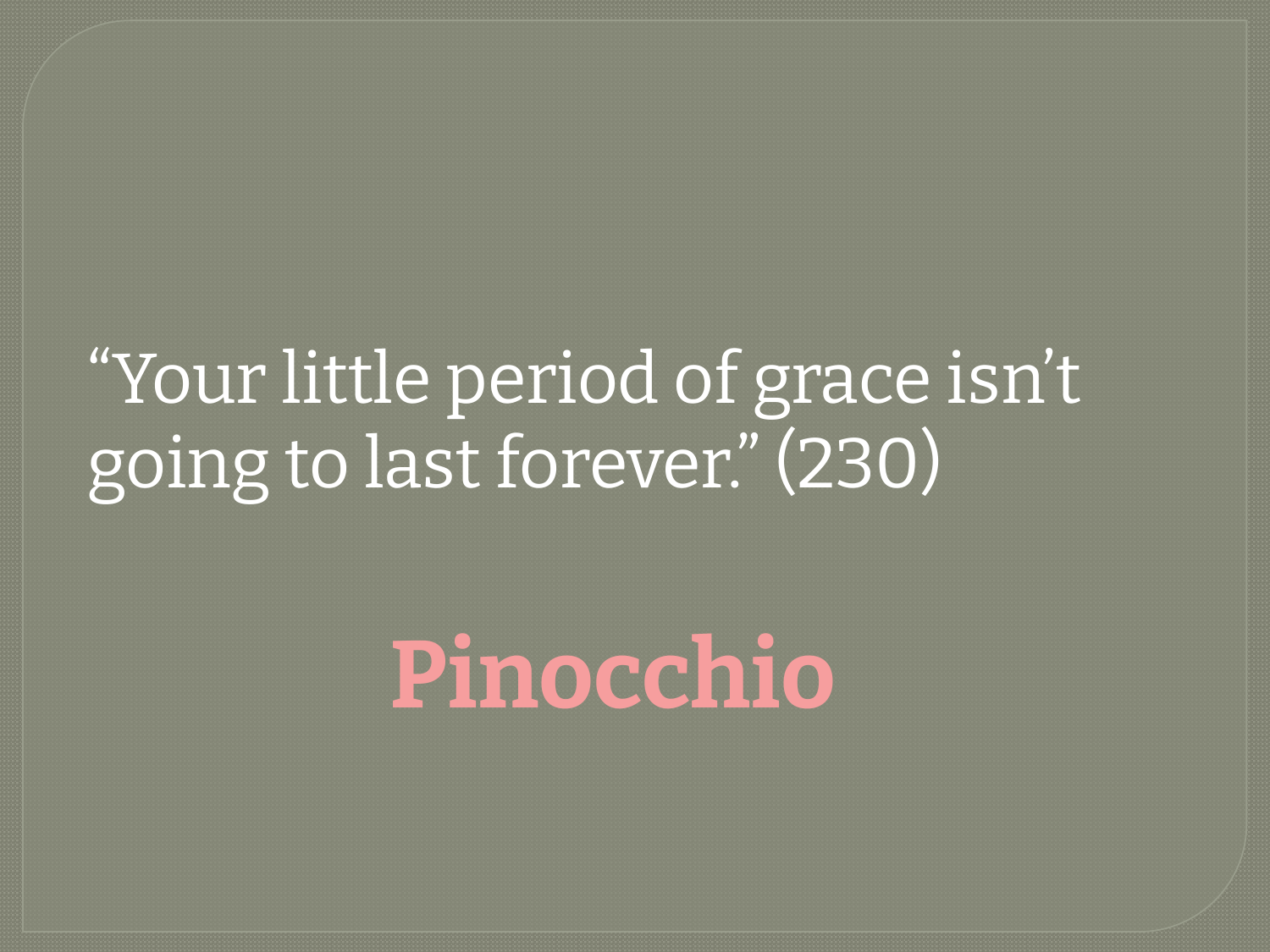

“Your little period of grace isn’t going to last forever.” (230)
Pinocchio